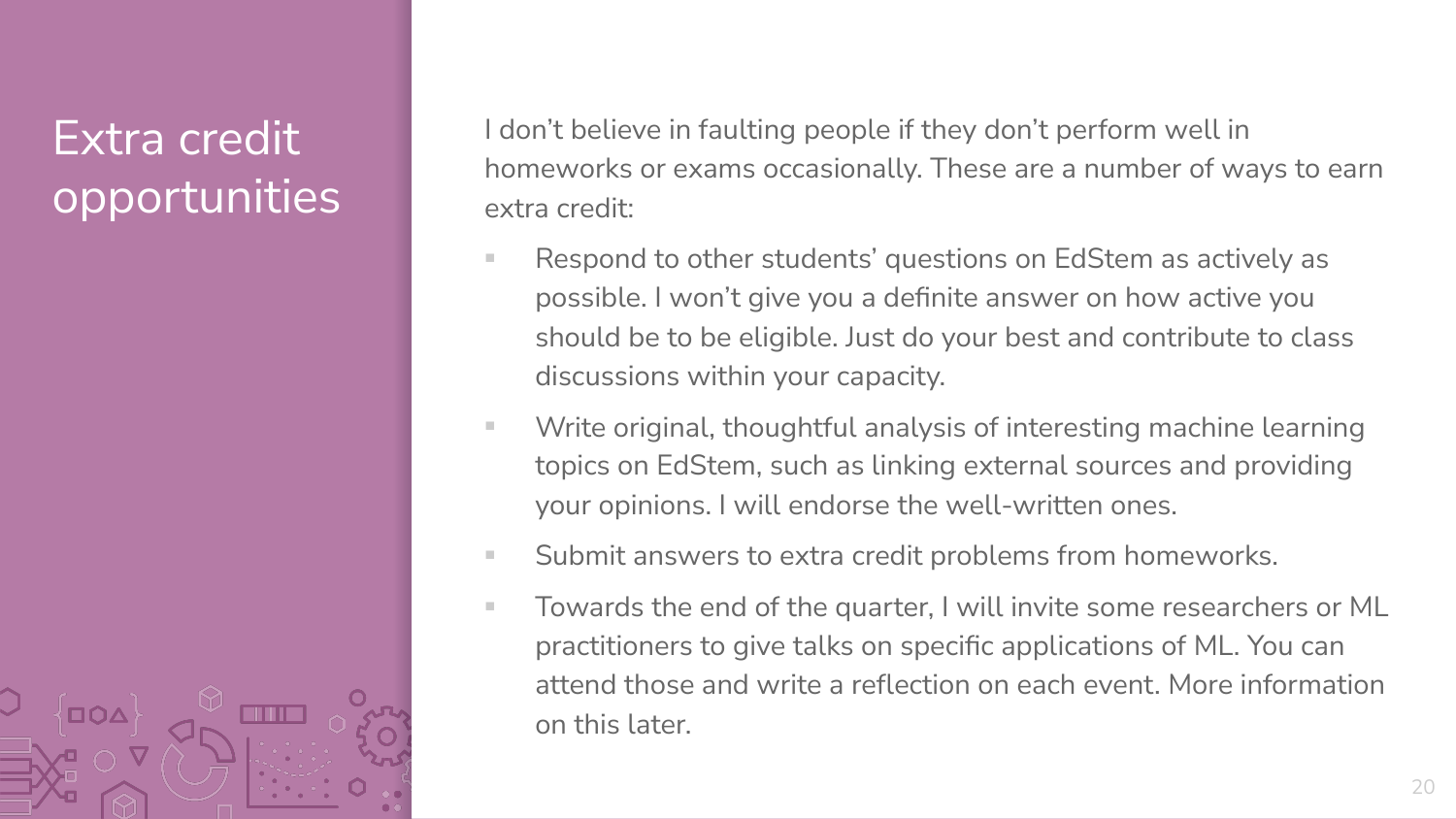

# Extra credit opportunities
I don’t believe in faulting people if they don’t perform well in homeworks or exams occasionally. These are a number of ways to earn extra credit:
Respond to other students’ questions on EdStem as actively as possible. I won’t give you a definite answer on how active you should be to be eligible. Just do your best and contribute to class discussions within your capacity.
Write original, thoughtful analysis of interesting machine learning topics on EdStem, such as linking external sources and providing your opinions. I will endorse the well-written ones.
Submit answers to extra credit problems from homeworks.
Towards the end of the quarter, I will invite some researchers or ML practitioners to give talks on specific applications of ML. You can attend those and write a reflection on each event. More information on this later.
20